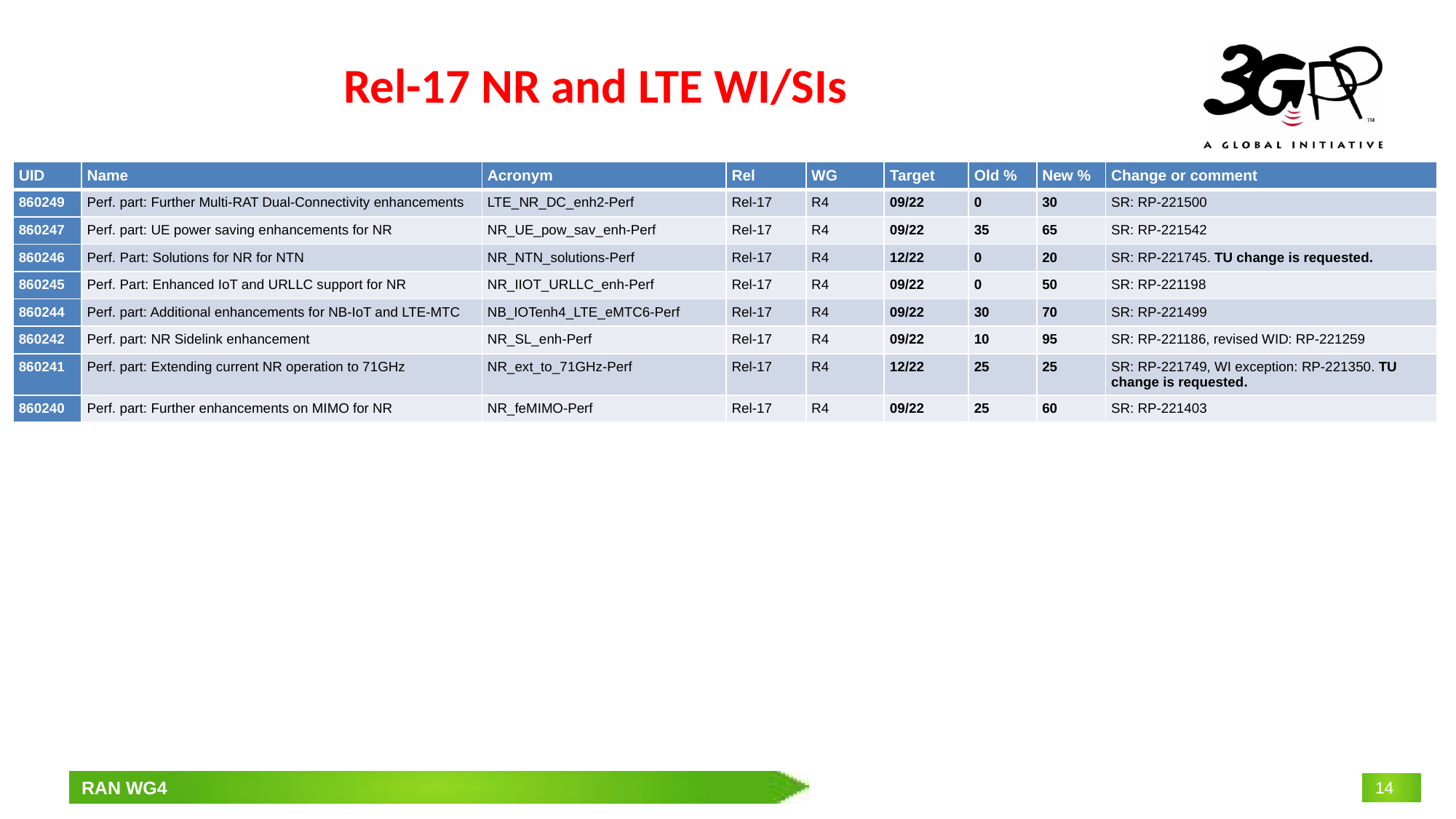

# Rel-17 NR and LTE WI/SIs
| UID | Name | Acronym | Rel | WG | Target | Old % | New % | Change or comment |
| --- | --- | --- | --- | --- | --- | --- | --- | --- |
| 860249 | Perf. part: Further Multi-RAT Dual-Connectivity enhancements | LTE\_NR\_DC\_enh2-Perf | Rel-17 | R4 | 09/22 | 0 | 30 | SR: RP-221500 |
| 860247 | Perf. part: UE power saving enhancements for NR | NR\_UE\_pow\_sav\_enh-Perf | Rel-17 | R4 | 09/22 | 35 | 65 | SR: RP-221542 |
| 860246 | Perf. Part: Solutions for NR for NTN | NR\_NTN\_solutions-Perf | Rel-17 | R4 | 12/22 | 0 | 20 | SR: RP-221745. TU change is requested. |
| 860245 | Perf. Part: Enhanced IoT and URLLC support for NR | NR\_IIOT\_URLLC\_enh-Perf | Rel-17 | R4 | 09/22 | 0 | 50 | SR: RP-221198 |
| 860244 | Perf. part: Additional enhancements for NB-IoT and LTE-MTC | NB\_IOTenh4\_LTE\_eMTC6-Perf | Rel-17 | R4 | 09/22 | 30 | 70 | SR: RP-221499 |
| 860242 | Perf. part: NR Sidelink enhancement | NR\_SL\_enh-Perf | Rel-17 | R4 | 09/22 | 10 | 95 | SR: RP-221186, revised WID: RP-221259 |
| 860241 | Perf. part: Extending current NR operation to 71GHz | NR\_ext\_to\_71GHz-Perf | Rel-17 | R4 | 12/22 | 25 | 25 | SR: RP-221749, WI exception: RP-221350. TU change is requested. |
| 860240 | Perf. part: Further enhancements on MIMO for NR | NR\_feMIMO-Perf | Rel-17 | R4 | 09/22 | 25 | 60 | SR: RP-221403 |